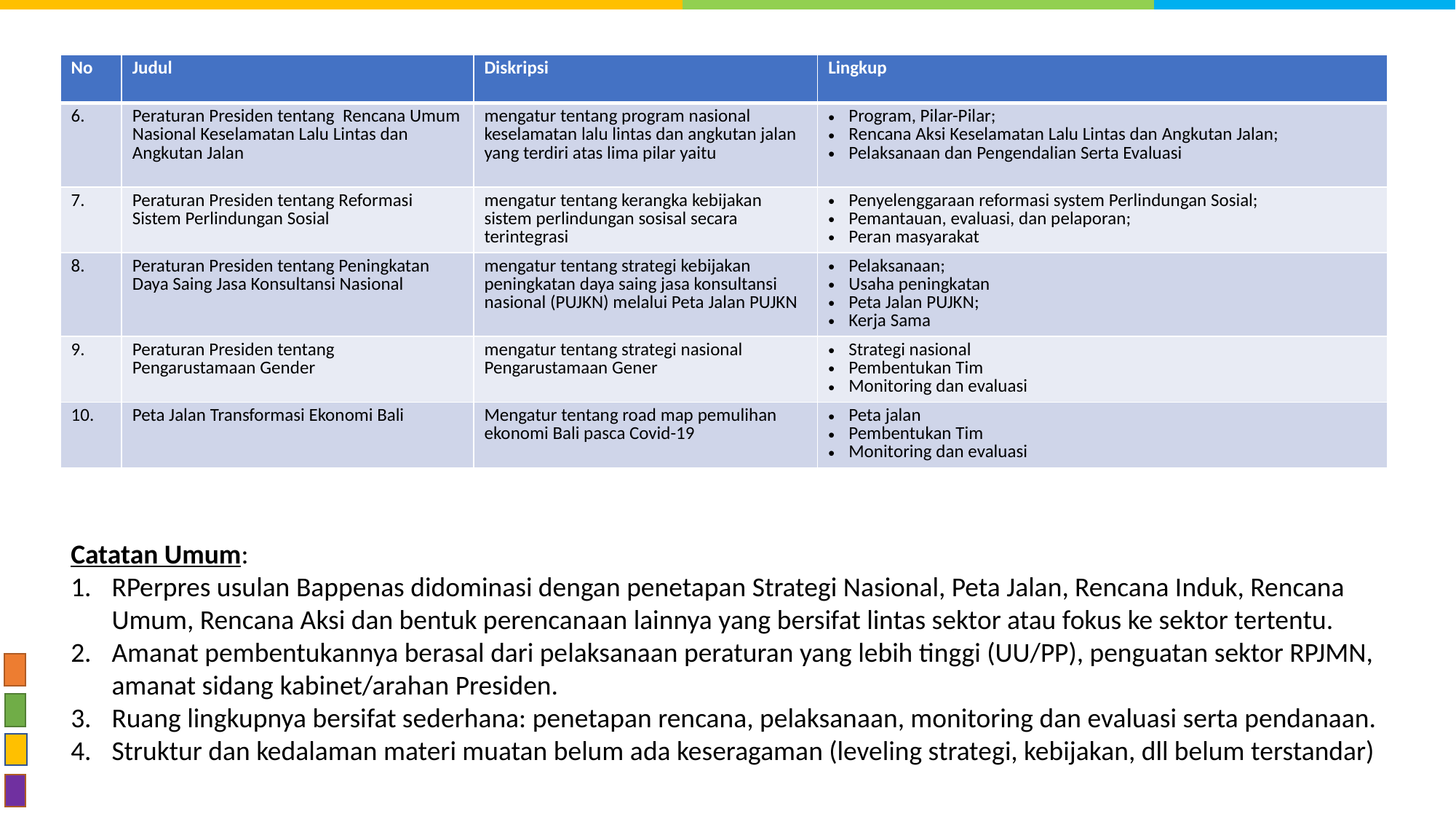

| No | Judul | Diskripsi | Lingkup |
| --- | --- | --- | --- |
| 6. | Peraturan Presiden tentang Rencana Umum Nasional Keselamatan Lalu Lintas dan Angkutan Jalan | mengatur tentang program nasional keselamatan lalu lintas dan angkutan jalan yang terdiri atas lima pilar yaitu | Program, Pilar-Pilar; Rencana Aksi Keselamatan Lalu Lintas dan Angkutan Jalan; Pelaksanaan dan Pengendalian Serta Evaluasi |
| 7. | Peraturan Presiden tentang Reformasi Sistem Perlindungan Sosial | mengatur tentang kerangka kebijakan sistem perlindungan sosisal secara terintegrasi | Penyelenggaraan reformasi system Perlindungan Sosial; Pemantauan, evaluasi, dan pelaporan; Peran masyarakat |
| 8. | Peraturan Presiden tentang Peningkatan Daya Saing Jasa Konsultansi Nasional | mengatur tentang strategi kebijakan peningkatan daya saing jasa konsultansi nasional (PUJKN) melalui Peta Jalan PUJKN | Pelaksanaan; Usaha peningkatan Peta Jalan PUJKN; Kerja Sama |
| 9. | Peraturan Presiden tentang Pengarustamaan Gender | mengatur tentang strategi nasional Pengarustamaan Gener | Strategi nasional Pembentukan Tim Monitoring dan evaluasi |
| 10. | Peta Jalan Transformasi Ekonomi Bali | Mengatur tentang road map pemulihan ekonomi Bali pasca Covid-19 | Peta jalan Pembentukan Tim Monitoring dan evaluasi |
Catatan Umum:
RPerpres usulan Bappenas didominasi dengan penetapan Strategi Nasional, Peta Jalan, Rencana Induk, Rencana Umum, Rencana Aksi dan bentuk perencanaan lainnya yang bersifat lintas sektor atau fokus ke sektor tertentu.
Amanat pembentukannya berasal dari pelaksanaan peraturan yang lebih tinggi (UU/PP), penguatan sektor RPJMN, amanat sidang kabinet/arahan Presiden.
Ruang lingkupnya bersifat sederhana: penetapan rencana, pelaksanaan, monitoring dan evaluasi serta pendanaan.
Struktur dan kedalaman materi muatan belum ada keseragaman (leveling strategi, kebijakan, dll belum terstandar)